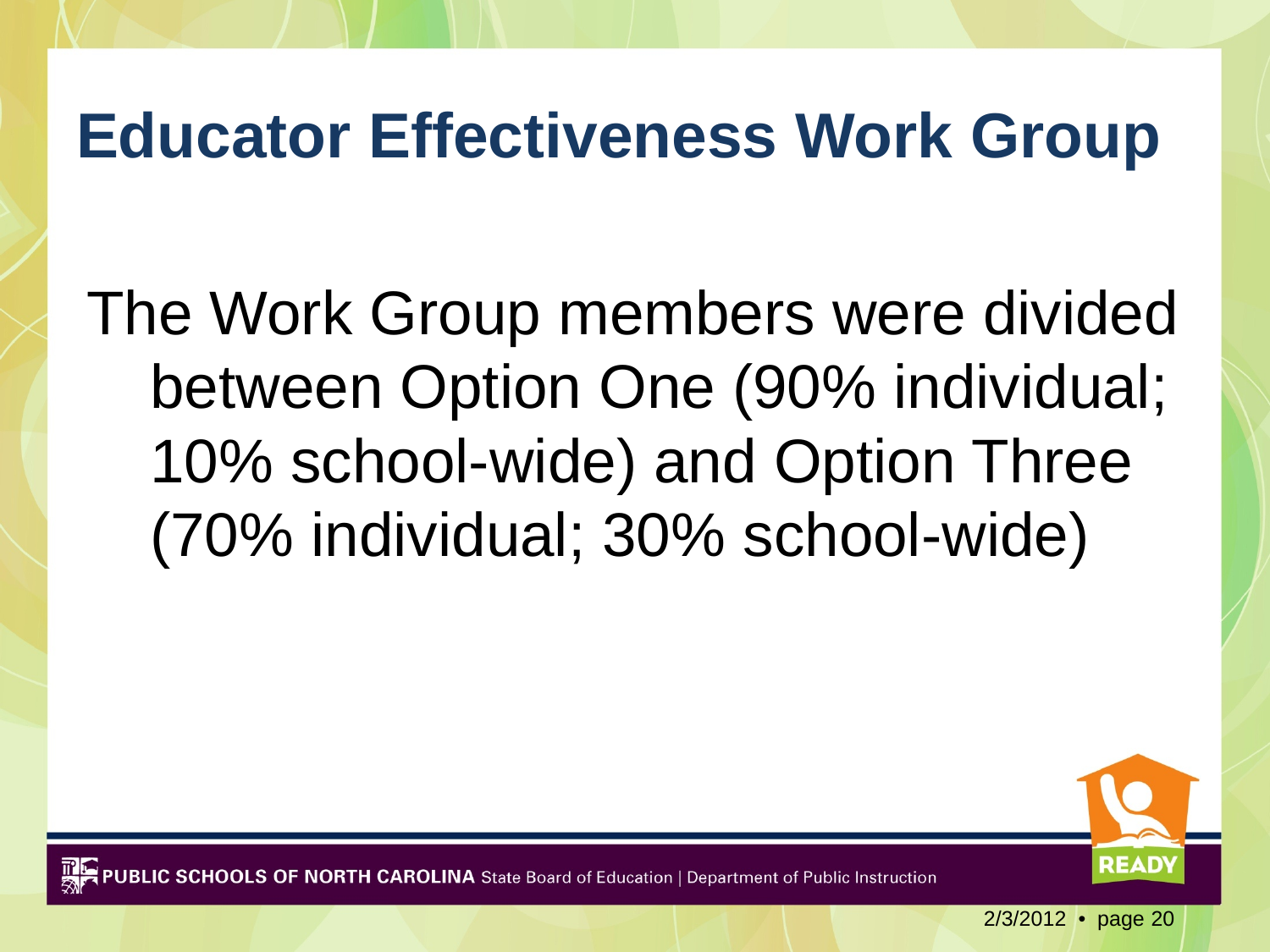

# Educator Effectiveness Work Group

The Work Group members were divided between Option One (90% individual; 10% school-wide) and Option Three (70% individual; 30% school-wide)

2/3/2012  •  page 20